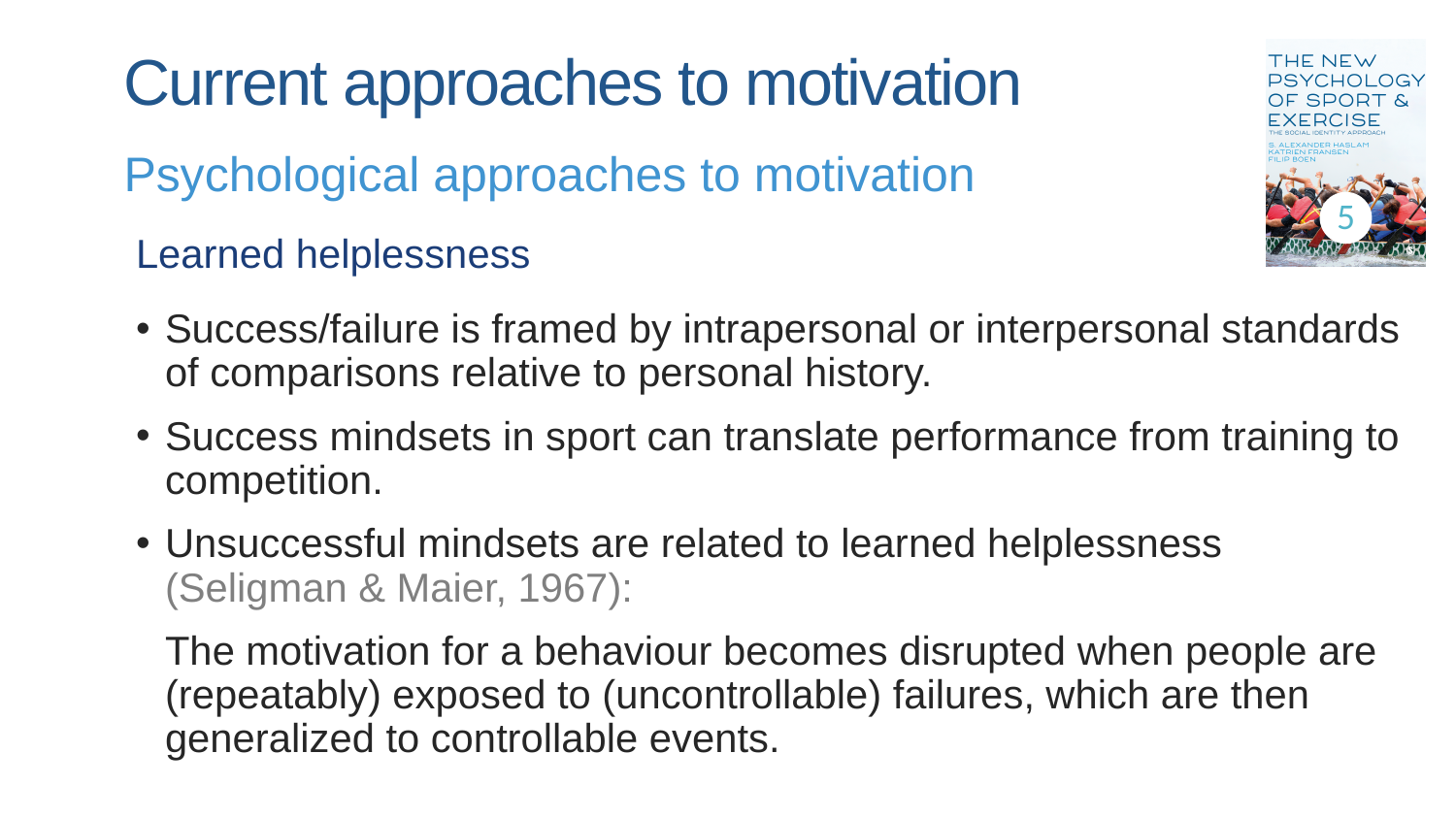

# Current approaches to motivation
5
Psychological approaches to motivation
Learned helplessness
Success/failure is framed by intrapersonal or interpersonal standards of comparisons relative to personal history.
Success mindsets in sport can translate performance from training to competition.
Unsuccessful mindsets are related to learned helplessness (Seligman & Maier, 1967):
The motivation for a behaviour becomes disrupted when people are (repeatably) exposed to (uncontrollable) failures, which are then generalized to controllable events.